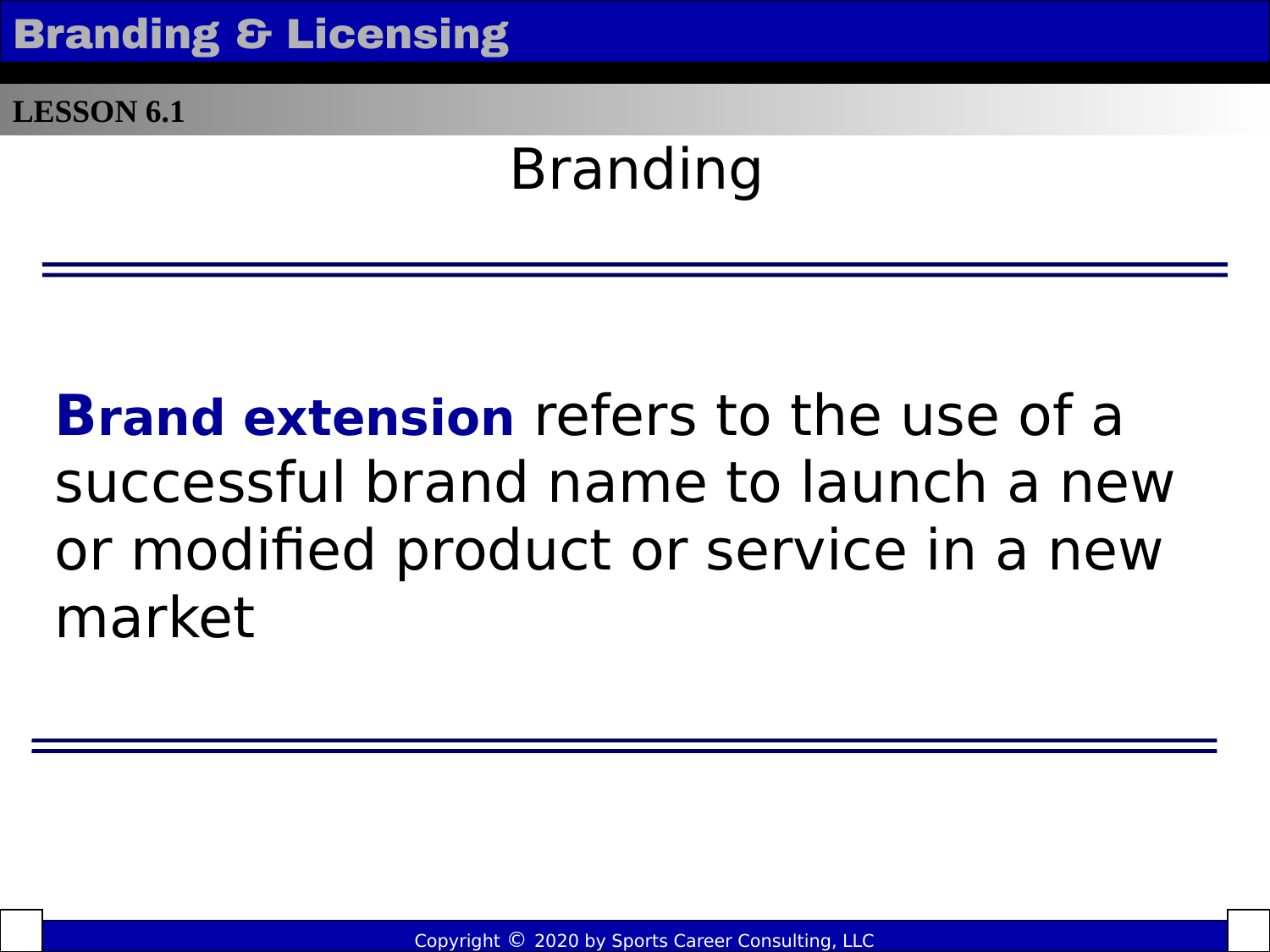

Branding & Licensing
LESSON 6.1
Branding

Brand extension refers to the use of a successful brand name to launch a new or modified product or service in a new market

Copyright © 2020 by Sports Career Consulting, LLC